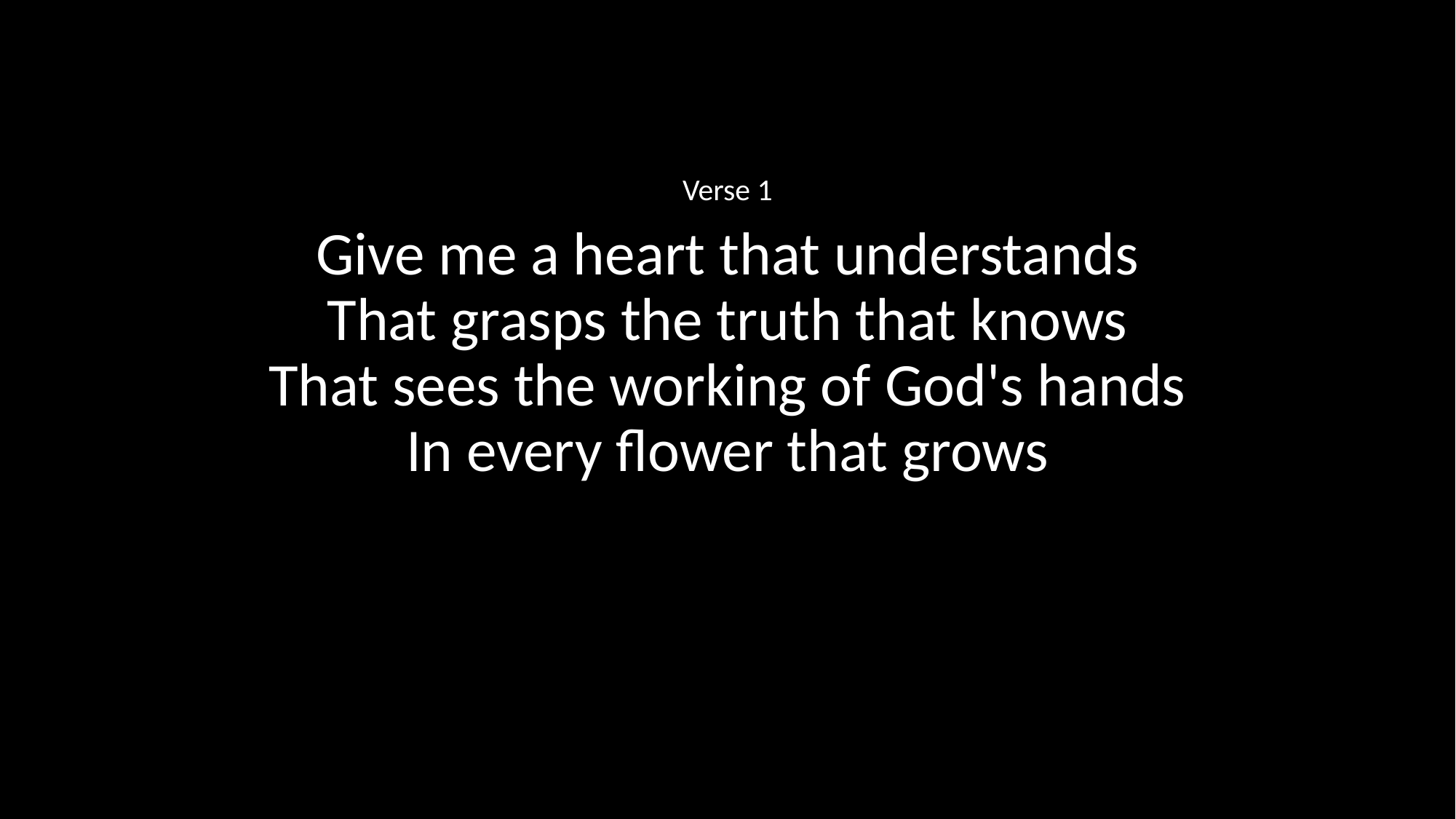

Verse 1
Give me a heart that understands
That grasps the truth that knows
That sees the working of God's hands
In every flower that grows